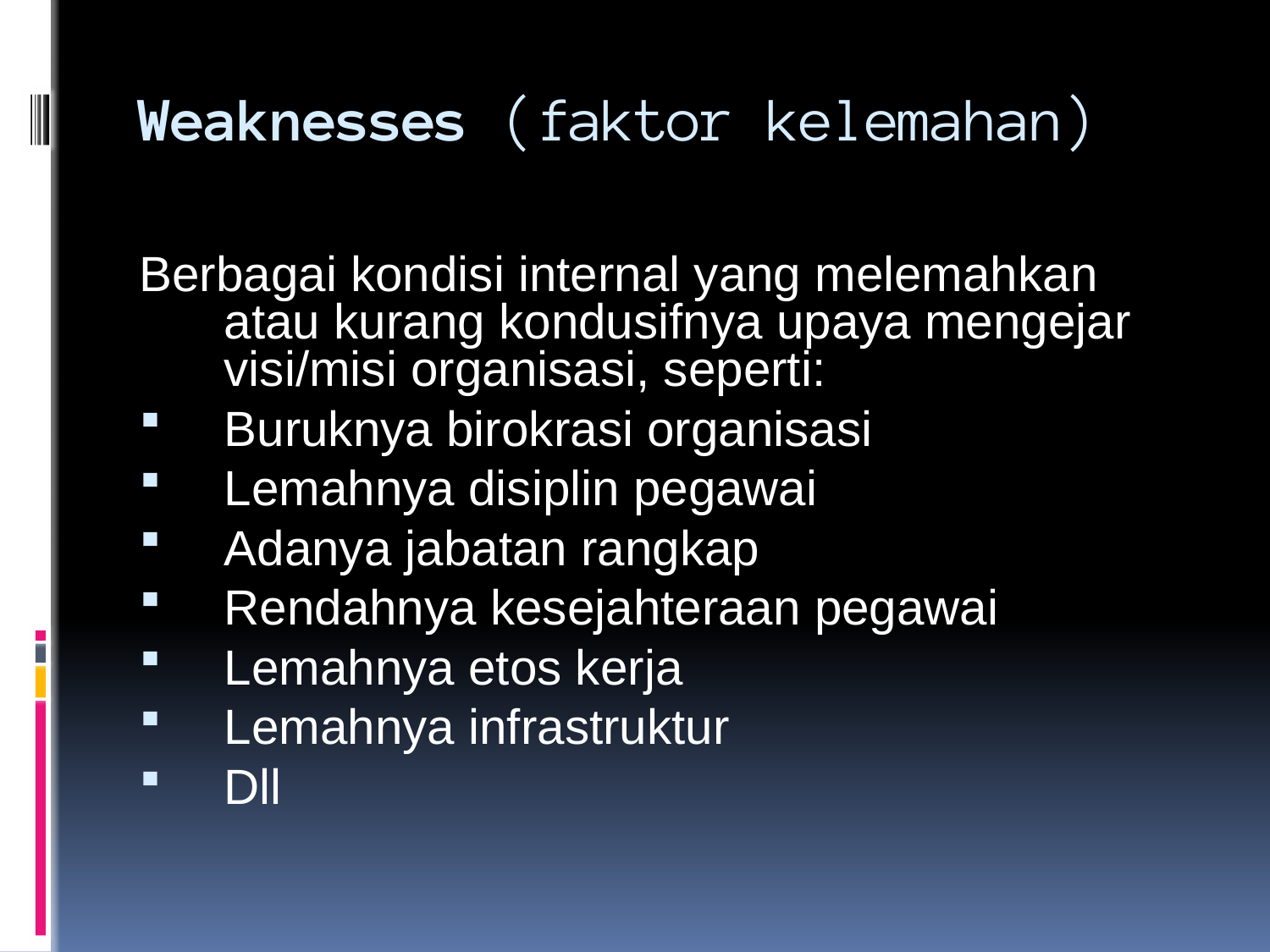

# Weaknesses (faktor kelemahan)
Berbagai kondisi internal yang melemahkan atau kurang kondusifnya upaya mengejar visi/misi organisasi, seperti:
Buruknya birokrasi organisasi
Lemahnya disiplin pegawai
Adanya jabatan rangkap
Rendahnya kesejahteraan pegawai
Lemahnya etos kerja
Lemahnya infrastruktur
Dll